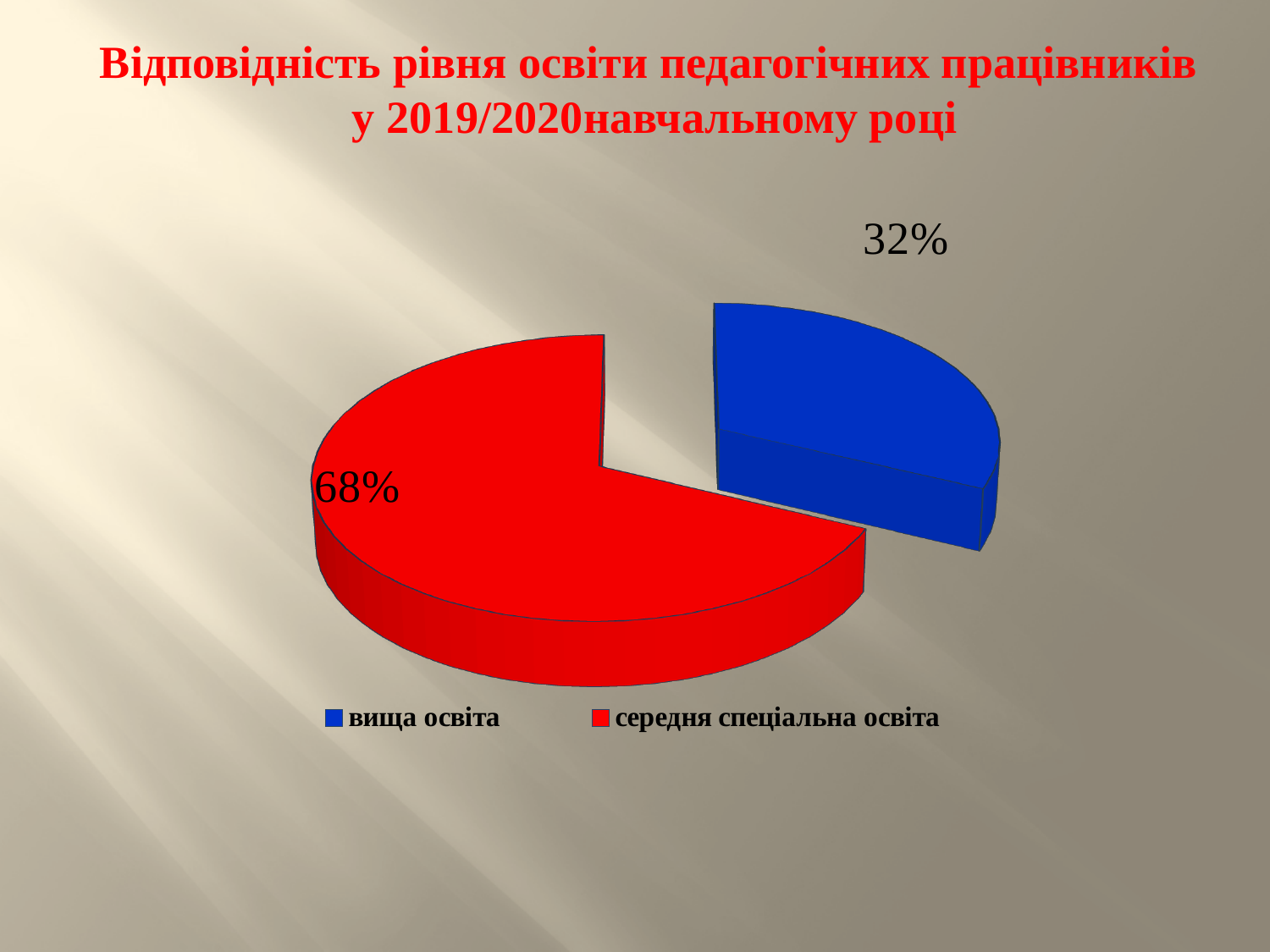

Відповідність рівня освіти педагогічних працівників
у 2019/2020навчальному році

[unsupported chart]